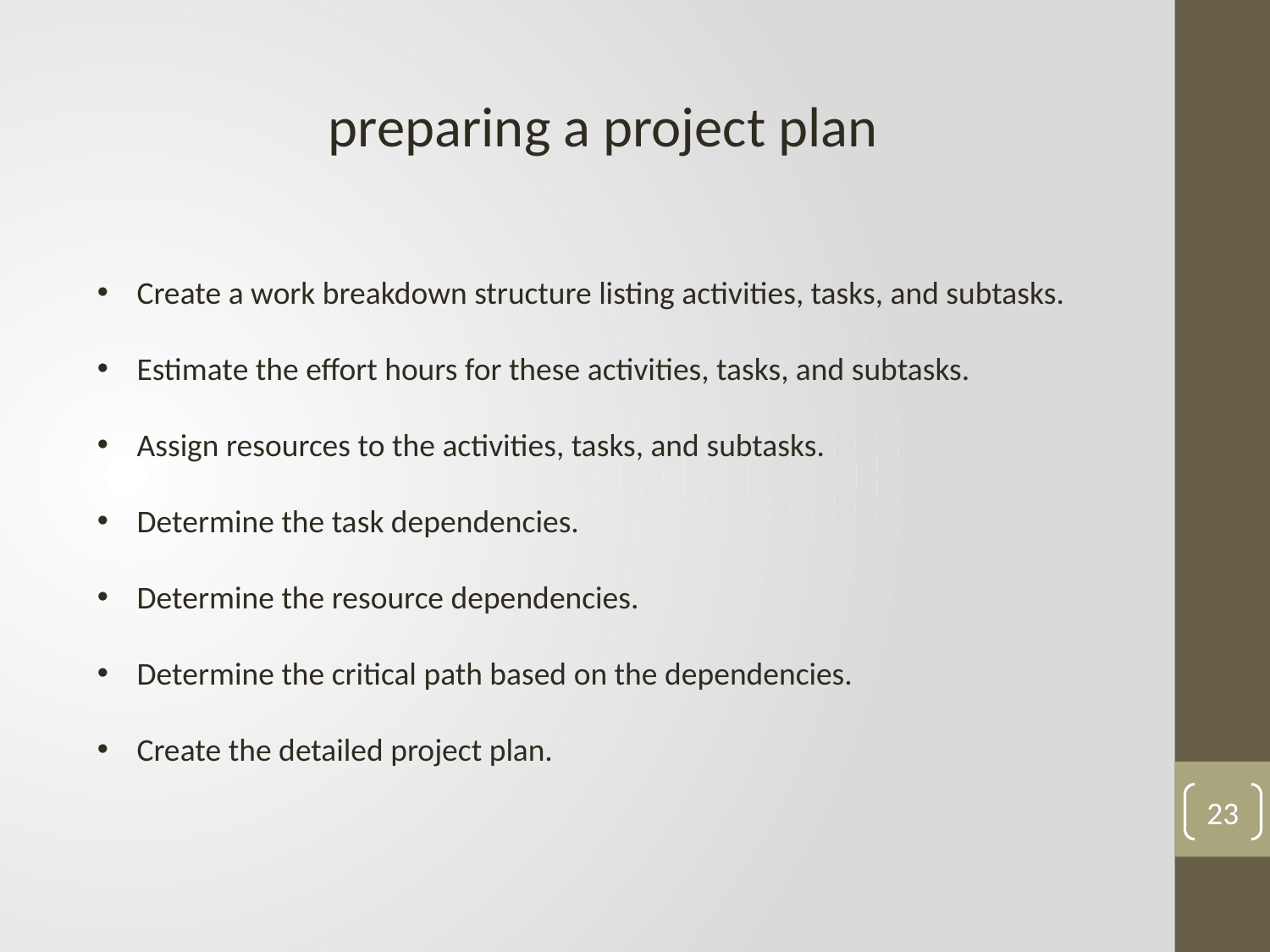

preparing a project plan

Create a work breakdown structure listing activities, tasks, and subtasks.

Estimate the effort hours for these activities, tasks, and subtasks.

Assign resources to the activities, tasks, and subtasks.

Determine the task dependencies.

Determine the resource dependencies.

Determine the critical path based on the dependencies.

Create the detailed project plan.
23